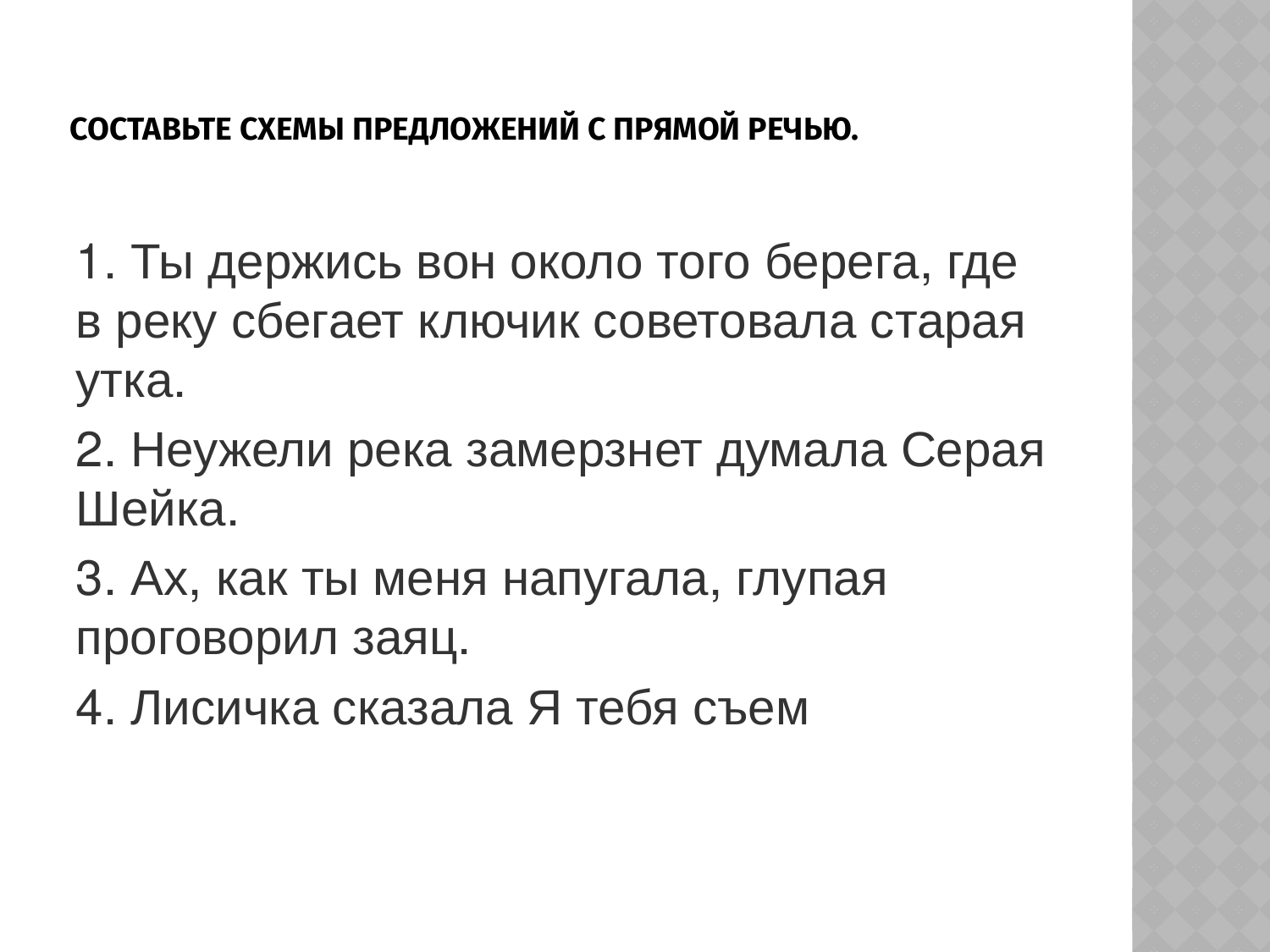

# Составьте схемы предложений с прямой речью.
1. Ты держись вон около того берега, где в реку сбегает ключик советовала старая утка.
2. Неужели река замерзнет думала Серая Шейка.
3. Ах, как ты меня напугала, глупая проговорил заяц.
4. Лисичка сказала Я тебя съем